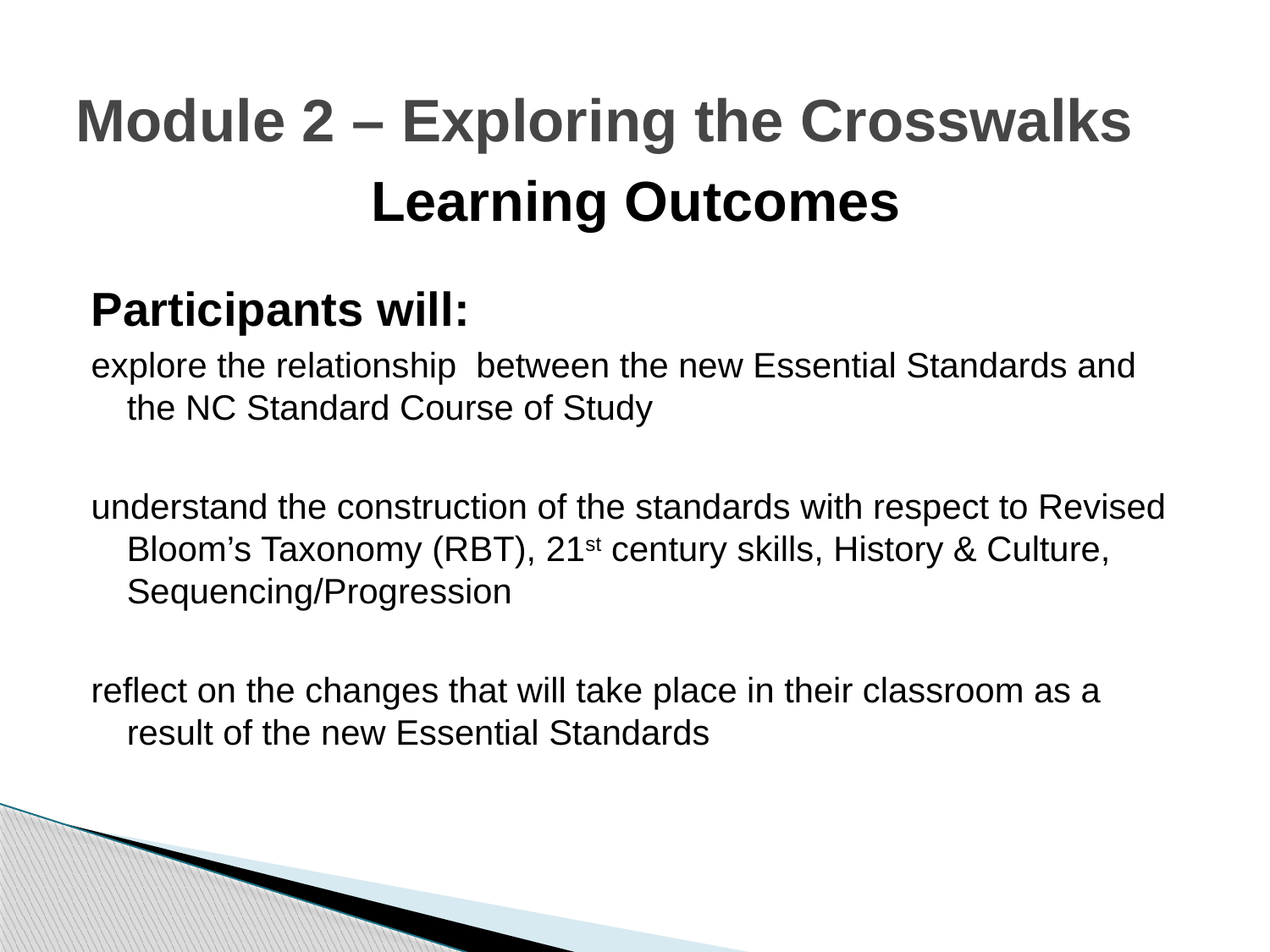

# Module 2 – Exploring the Crosswalks
Learning Outcomes

Participants will:
explore the relationship  between the new Essential Standards and the NC Standard Course of Study

understand the construction of the standards with respect to Revised Bloom’s Taxonomy (RBT), 21st century skills, History & Culture, Sequencing/Progression

reflect on the changes that will take place in their classroom as a result of the new Essential Standards